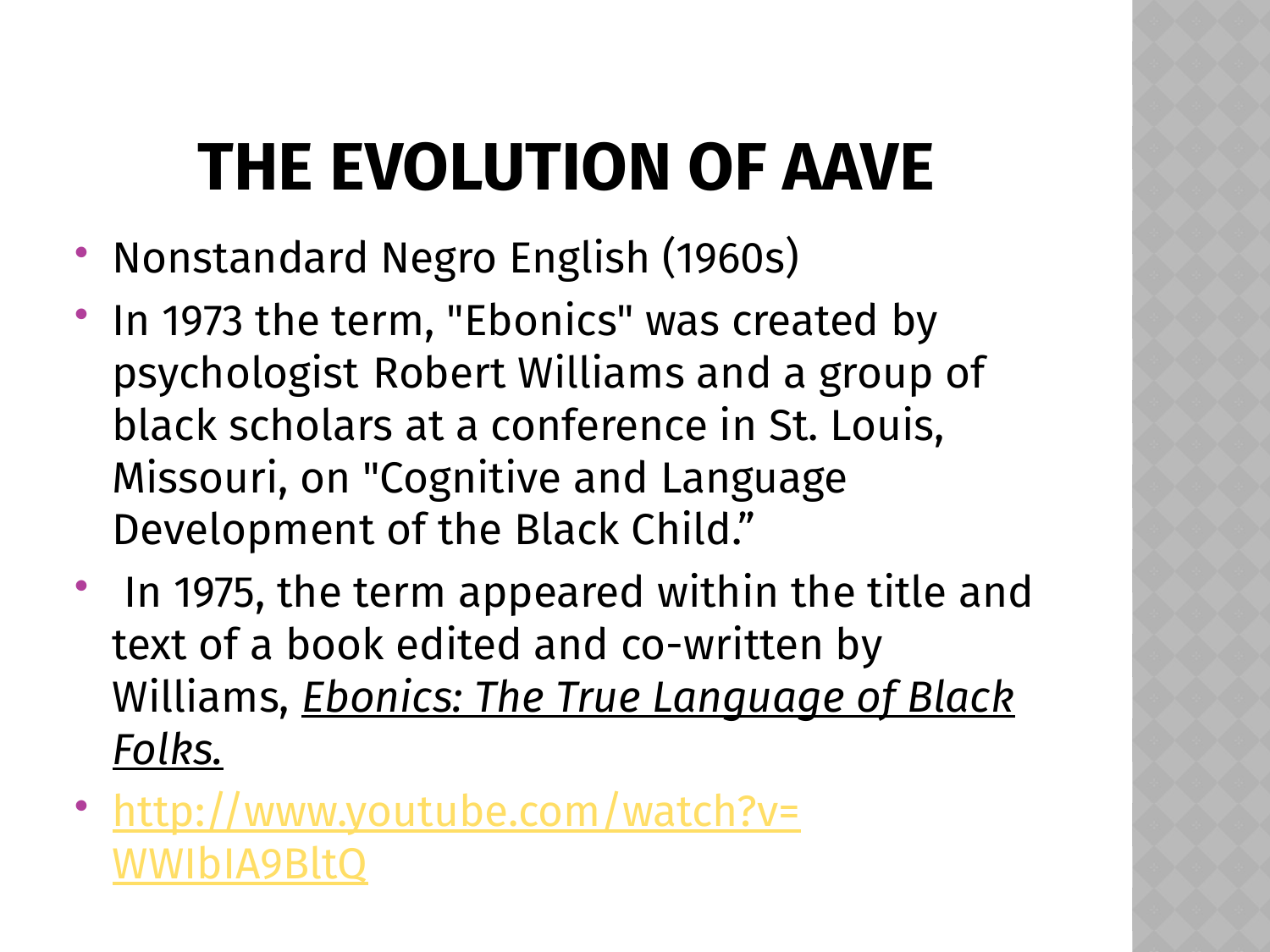

# The Evolution of aave
Nonstandard Negro English (1960s)
In 1973 the term, "Ebonics" was created by psychologist  Robert Williams and a group of black scholars at a conference in St. Louis, Missouri, on "Cognitive and Language Development of the Black Child.”
 In 1975, the term appeared within the title and text of a book edited and co-written by Williams, Ebonics: The True Language of Black Folks.
http://www.youtube.com/watch?v=WWIbIA9BltQ